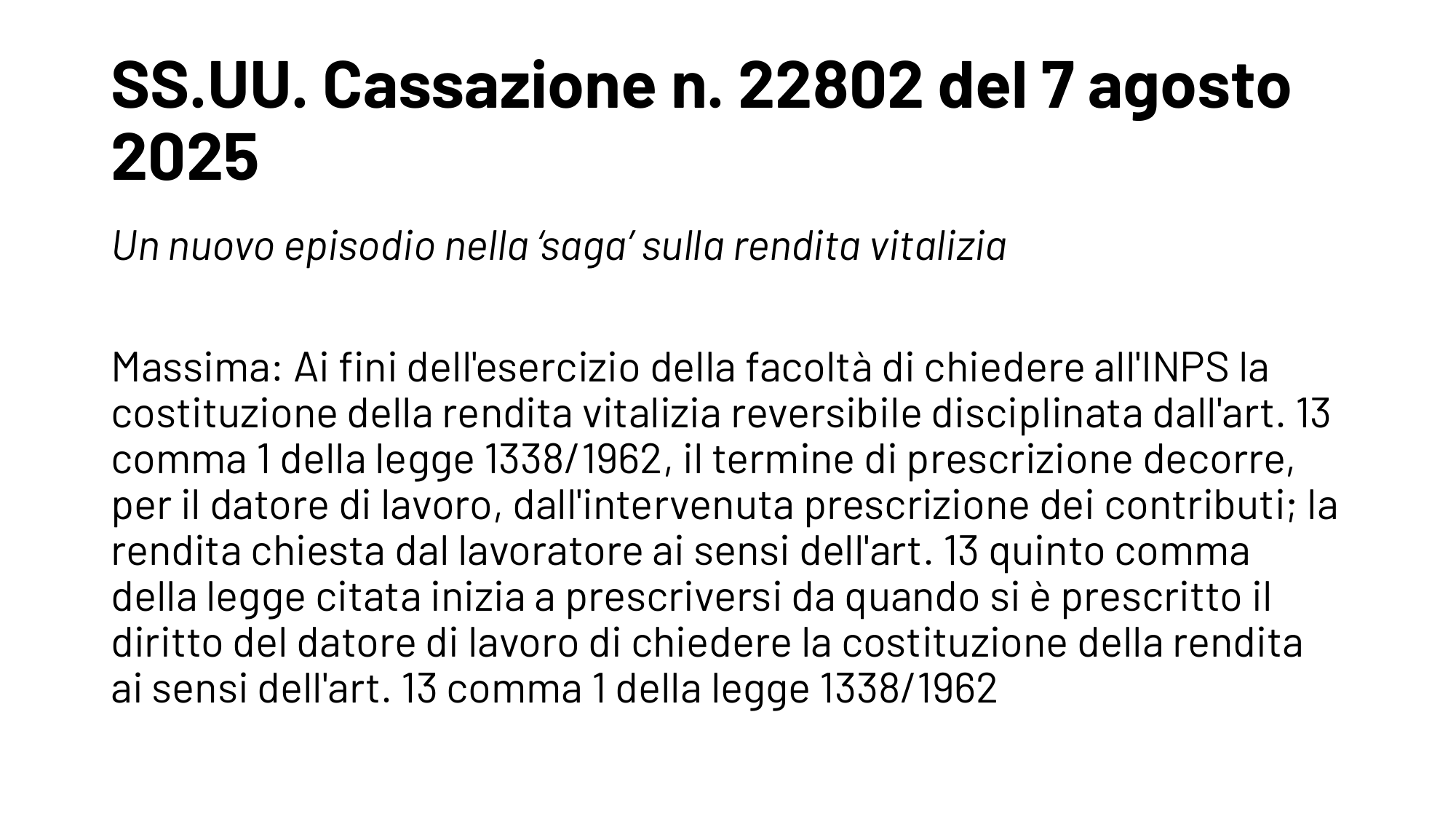

# SS.UU. Cassazione n. 22802 del 7 agosto 2025
Un nuovo episodio nella ‘saga’ sulla rendita vitalizia

Massima: Ai fini dell'esercizio della facoltà di chiedere all'INPS la costituzione della rendita vitalizia reversibile disciplinata dall'art. 13 comma 1 della legge 1338/1962, il termine di prescrizione decorre, per il datore di lavoro, dall'intervenuta prescrizione dei contributi; la rendita chiesta dal lavoratore ai sensi dell'art. 13 quinto comma della legge citata inizia a prescriversi da quando si è prescritto il diritto del datore di lavoro di chiedere la costituzione della rendita ai sensi dell'art. 13 comma 1 della legge 1338/1962